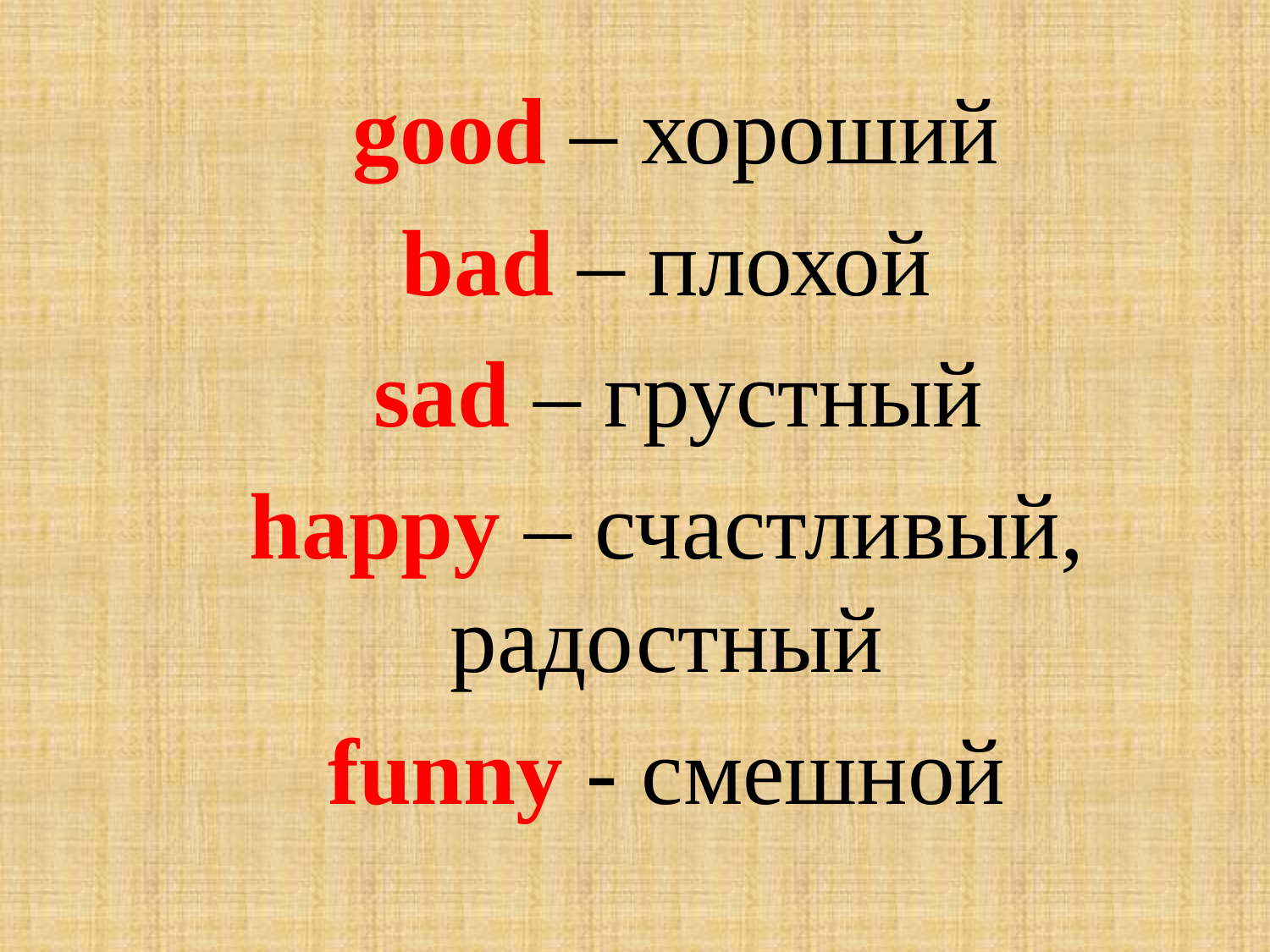

#
 good – хороший
bad – плохой
 sad – грустный
happy – счастливый, радостный
funny - смешной